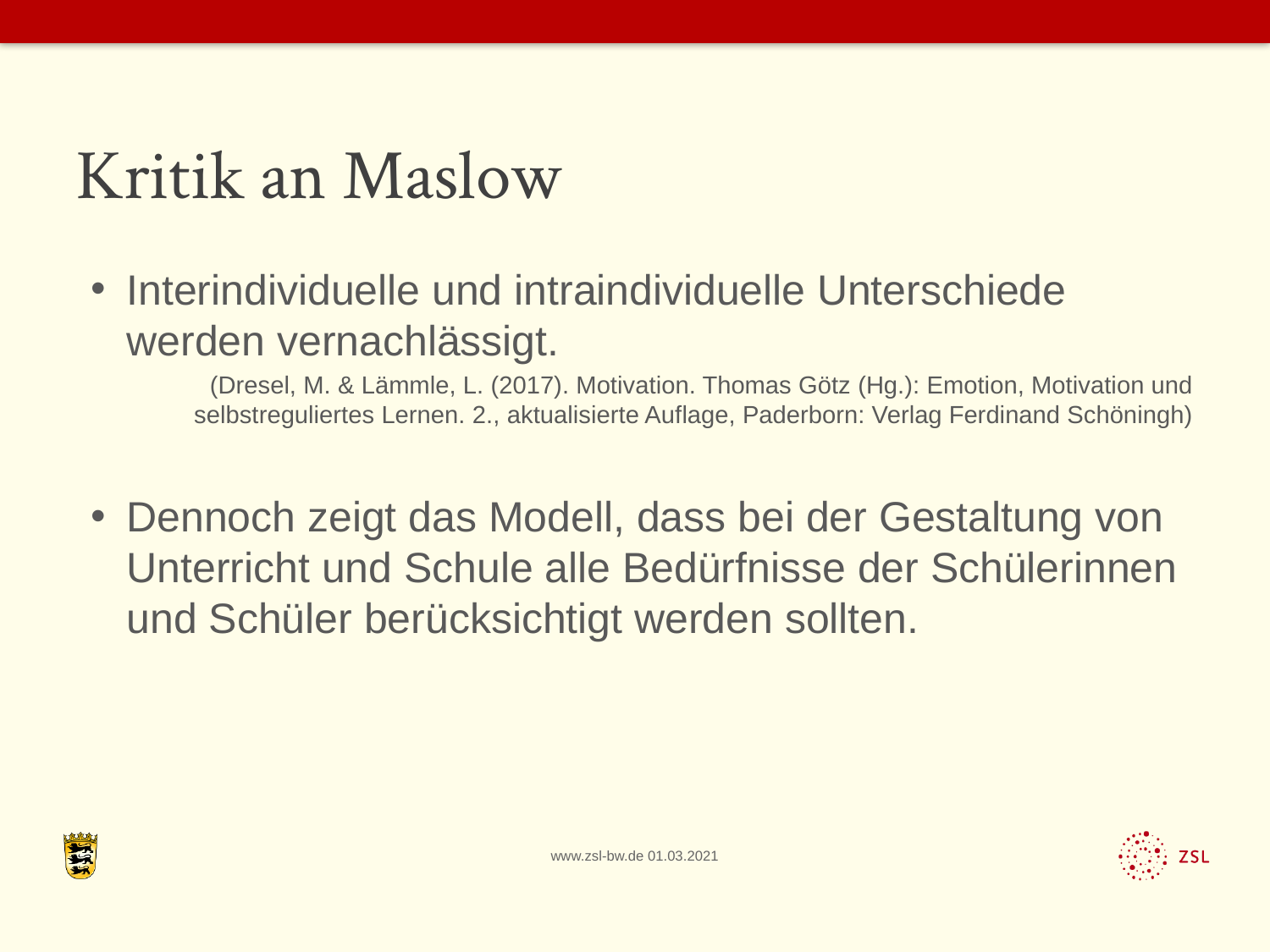

# Kritik an Maslow
Interindividuelle und intraindividuelle Unterschiede werden vernachlässigt.
(Dresel, M. & Lämmle, L. (2017). Motivation. Thomas Götz (Hg.): Emotion, Motivation und selbstreguliertes Lernen. 2., aktualisierte Auflage, Paderborn: Verlag Ferdinand Schöningh)

Dennoch zeigt das Modell, dass bei der Gestaltung von Unterricht und Schule alle Bedürfnisse der Schülerinnen und Schüler berücksichtigt werden sollten.